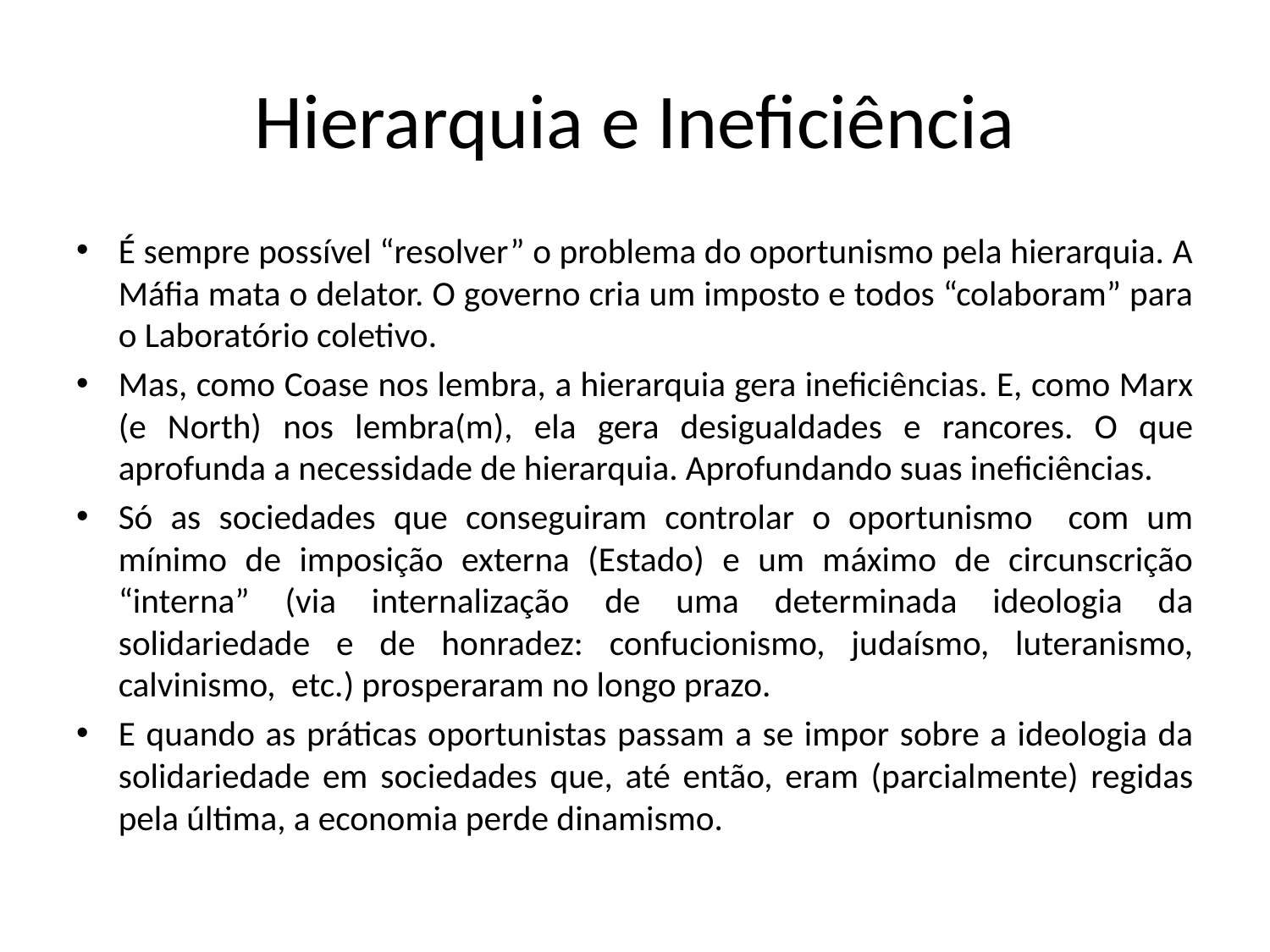

# Hierarquia e Ineficiência
É sempre possível “resolver” o problema do oportunismo pela hierarquia. A Máfia mata o delator. O governo cria um imposto e todos “colaboram” para o Laboratório coletivo.
Mas, como Coase nos lembra, a hierarquia gera ineficiências. E, como Marx (e North) nos lembra(m), ela gera desigualdades e rancores. O que aprofunda a necessidade de hierarquia. Aprofundando suas ineficiências.
Só as sociedades que conseguiram controlar o oportunismo  com um mínimo de imposição externa (Estado) e um máximo de circunscrição “interna” (via internalização de uma determinada ideologia da solidariedade e de honradez: confucionismo, judaísmo, luteranismo, calvinismo,  etc.) prosperaram no longo prazo.
E quando as práticas oportunistas passam a se impor sobre a ideologia da solidariedade em sociedades que, até então, eram (parcialmente) regidas pela última, a economia perde dinamismo.